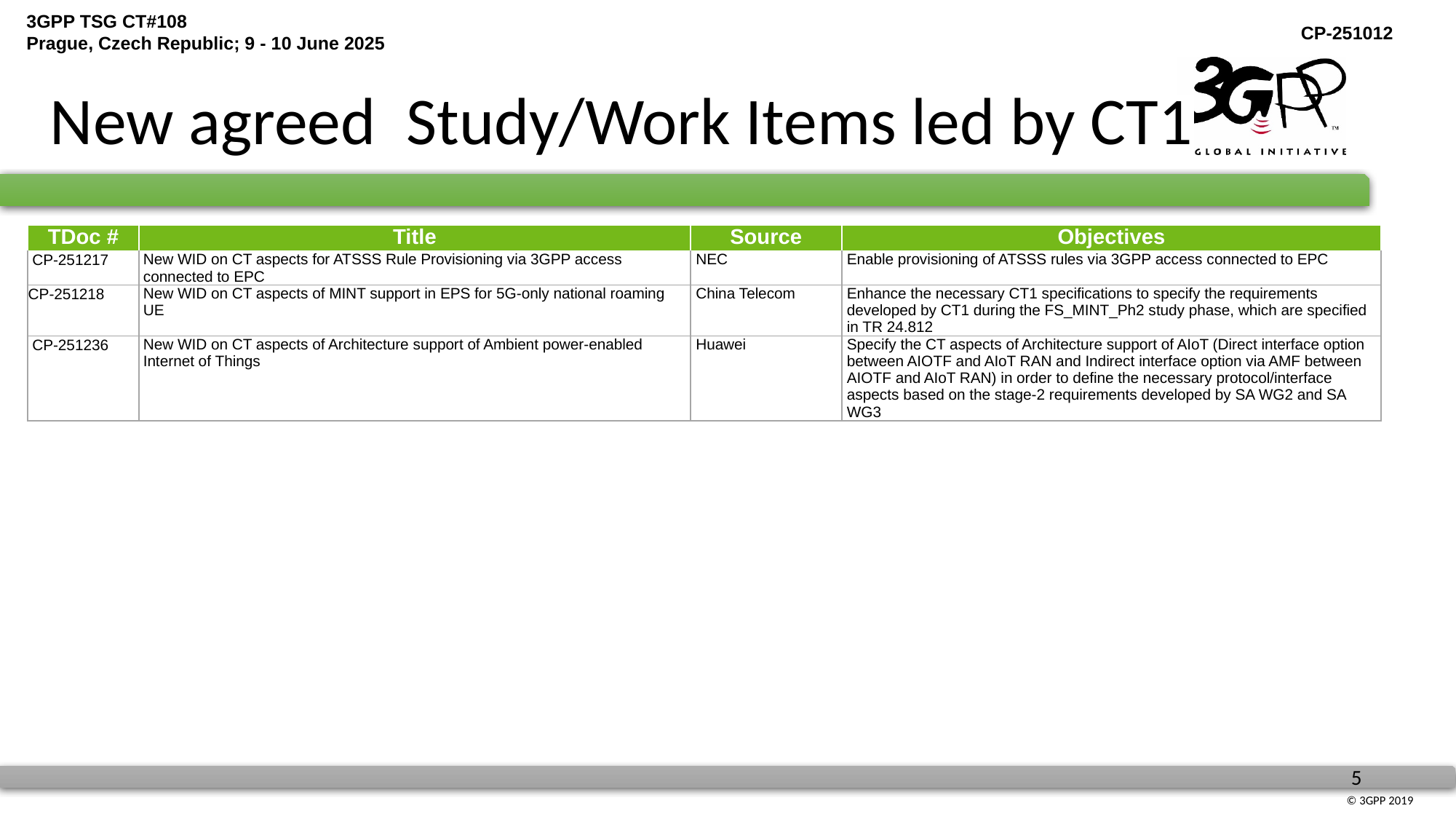

# New agreed  Study/Work Items led by CT1
| TDoc # | Title | Source | Objectives |
| --- | --- | --- | --- |
| CP-251217 | New WID on CT aspects for ATSSS Rule Provisioning via 3GPP access connected to EPC | NEC | Enable provisioning of ATSSS rules via 3GPP access connected to EPC |
| CP-251218 | New WID on CT aspects of MINT support in EPS for 5G-only national roaming UE | China Telecom | Enhance the necessary CT1 specifications to specify the requirements developed by CT1 during the FS\_MINT\_Ph2 study phase, which are specified in TR 24.812 |
| CP-251236 | New WID on CT aspects of Architecture support of Ambient power-enabled Internet of Things | Huawei | Specify the CT aspects of Architecture support of AIoT (Direct interface option between AIOTF and AIoT RAN and Indirect interface option via AMF between AIOTF and AIoT RAN) in order to define the necessary protocol/interface aspects based on the stage-2 requirements developed by SA WG2 and SA WG3 |